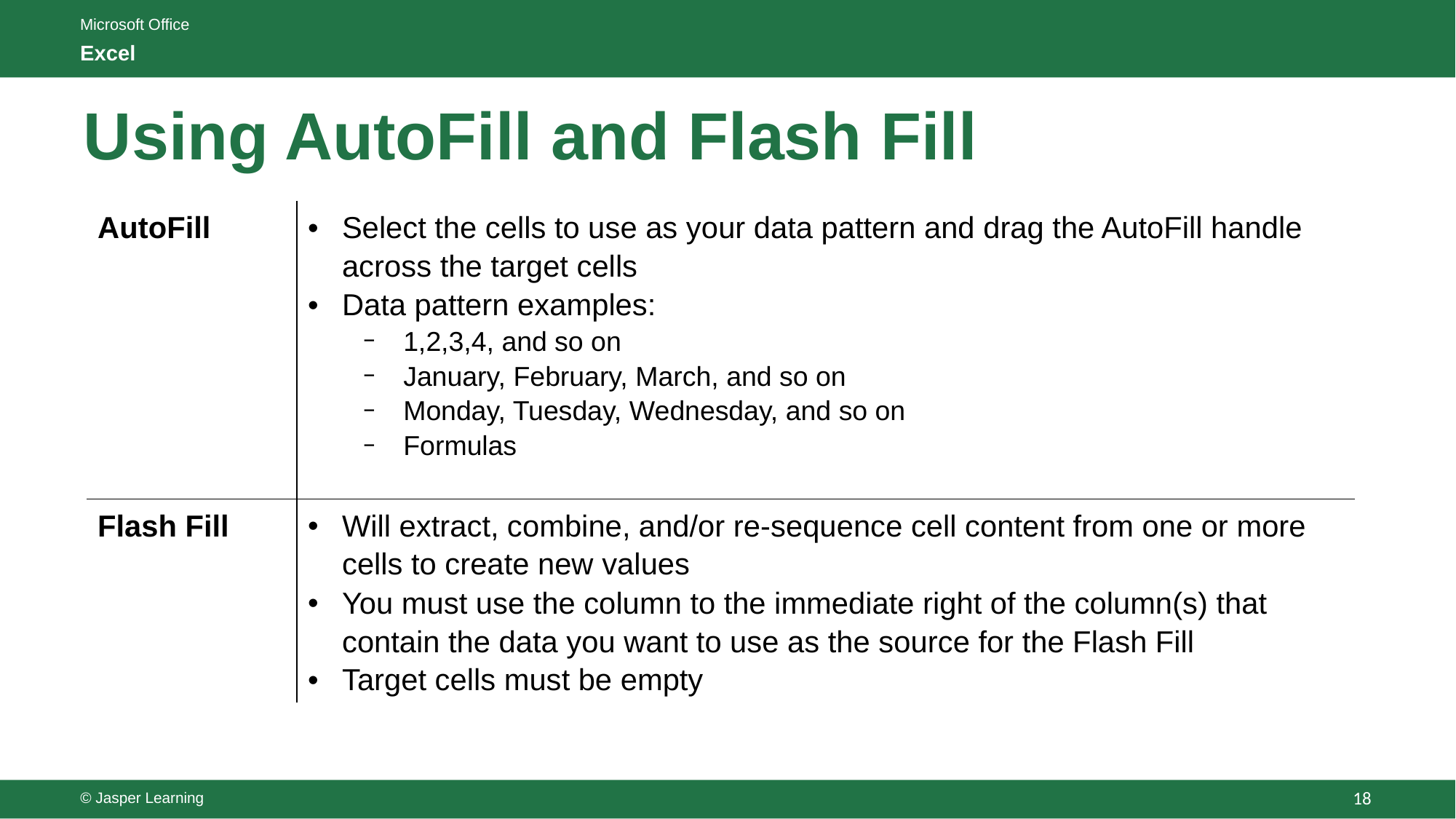

# Using AutoFill and Flash Fill
| AutoFill | Select the cells to use as your data pattern and drag the AutoFill handle across the target cells Data pattern examples: 1,2,3,4, and so on January, February, March, and so on Monday, Tuesday, Wednesday, and so on Formulas |
| --- | --- |
| Flash Fill | Will extract, combine, and/or re-sequence cell content from one or more cells to create new values You must use the column to the immediate right of the column(s) that contain the data you want to use as the source for the Flash Fill Target cells must be empty |
© Jasper Learning
18